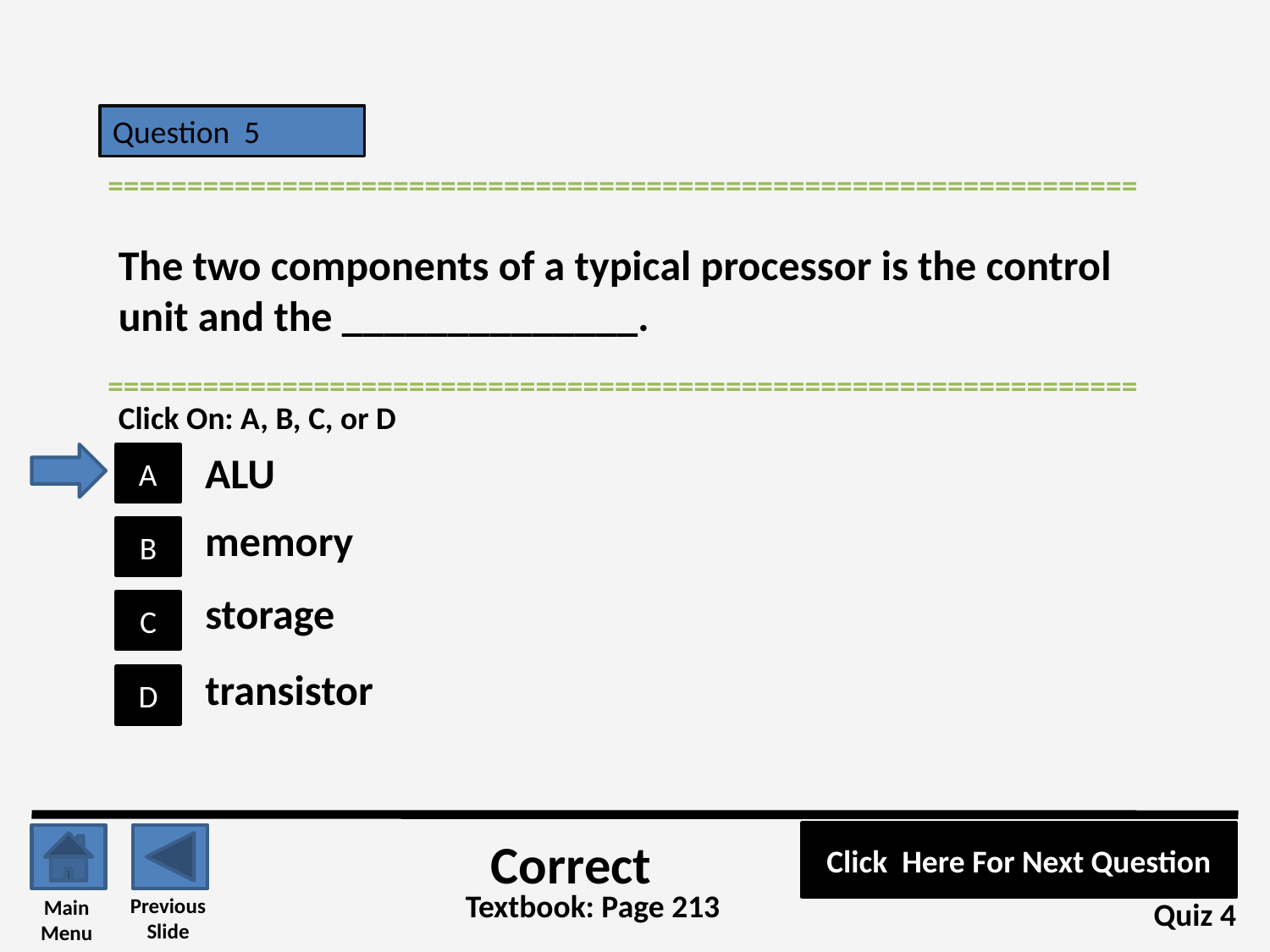

Question  5
=================================================================
The two components of a typical processor is the control unit and the ______________.
=================================================================
Click On: A, B, C, or D

ALU

A
memory
B

storage
C

transistor
D
Click  Here For Next Question

Correct
Textbook: Page 213
Previous
Slide
Main
Menu
Quiz 4